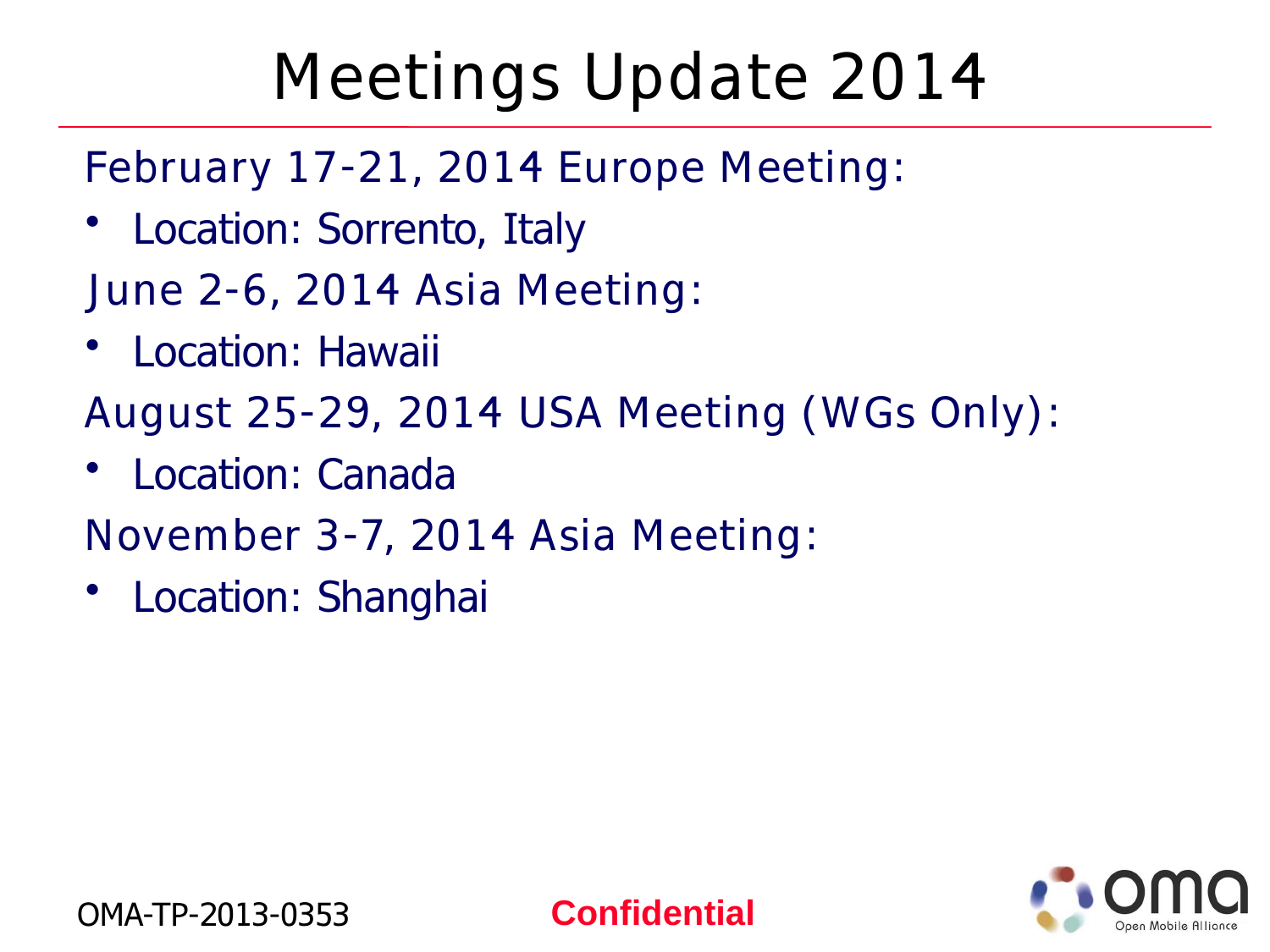

# Meetings Update 2014
February 17-21, 2014 Europe Meeting:
Location: Sorrento, Italy
June 2-6, 2014 Asia Meeting:
Location: Hawaii
August 25-29, 2014 USA Meeting (WGs Only):
Location: Canada
November 3-7, 2014 Asia Meeting:
Location: Shanghai